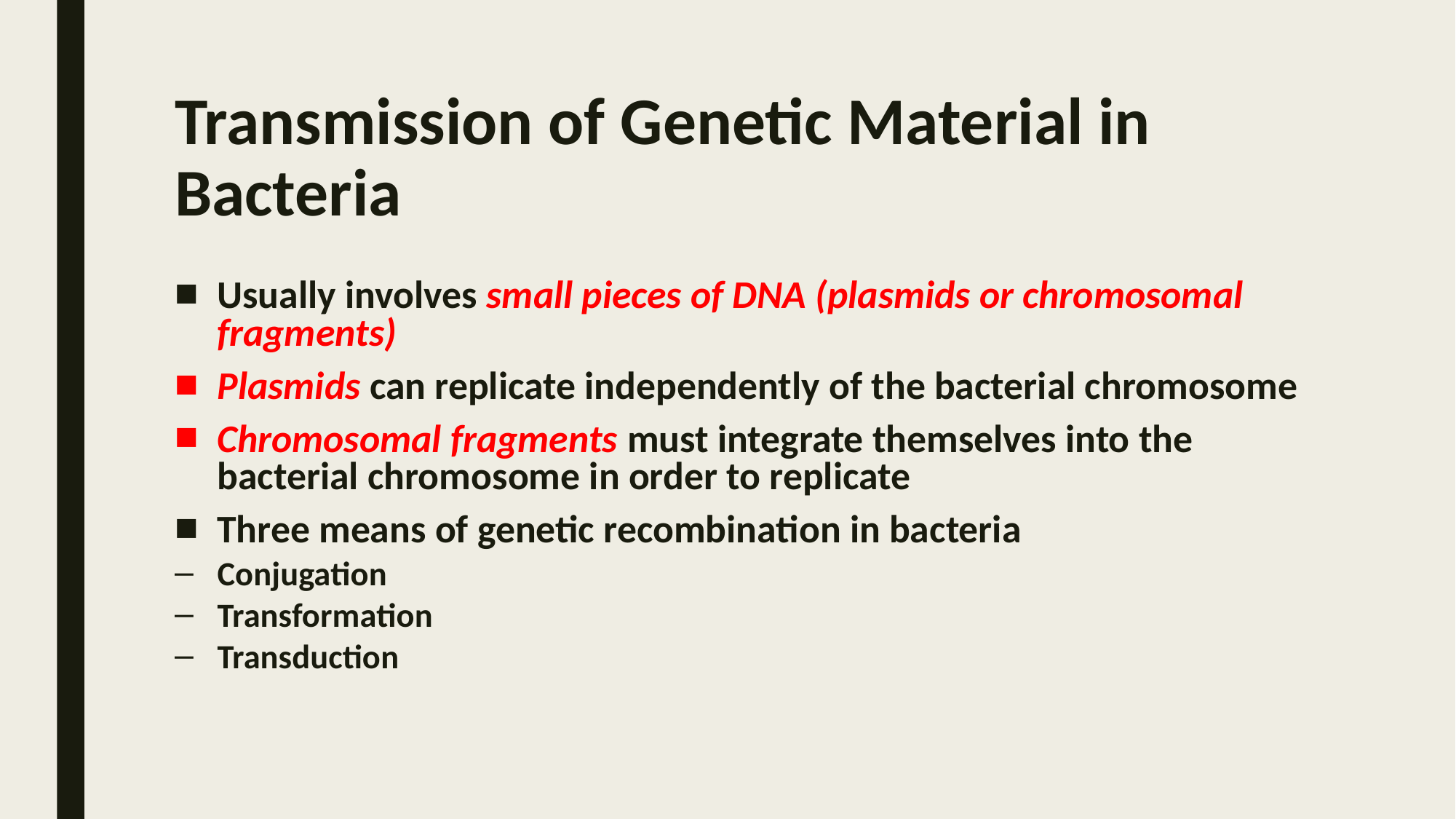

# Transmission of Genetic Material in Bacteria
Usually involves small pieces of DNA (plasmids or chromosomal fragments)
Plasmids can replicate independently of the bacterial chromosome
Chromosomal fragments must integrate themselves into the bacterial chromosome in order to replicate
Three means of genetic recombination in bacteria
Conjugation
Transformation
Transduction